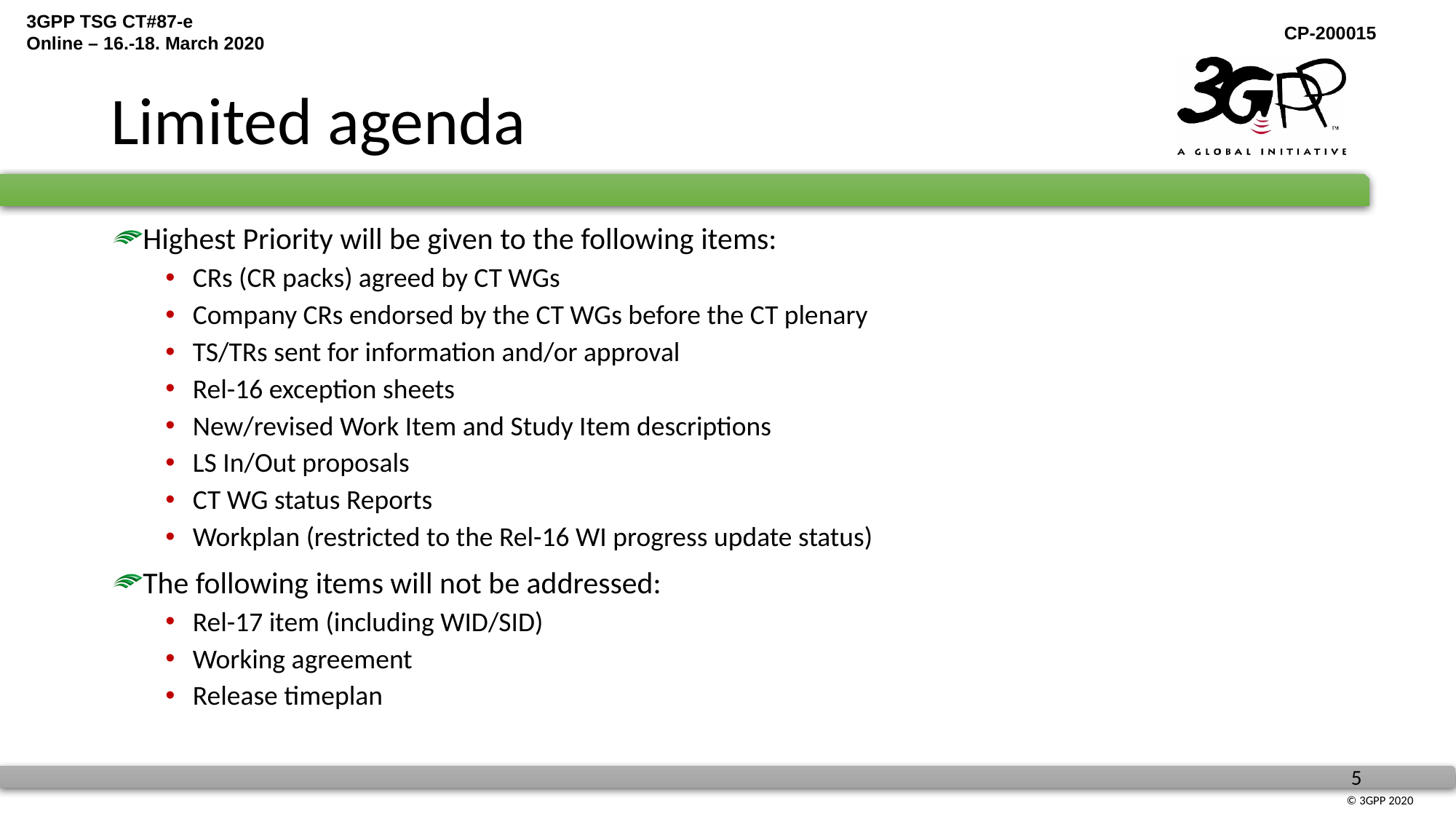

# Limited agenda
Highest Priority will be given to the following items:
CRs (CR packs) agreed by CT WGs
Company CRs endorsed by the CT WGs before the CT plenary
TS/TRs sent for information and/or approval
Rel-16 exception sheets
New/revised Work Item and Study Item descriptions
LS In/Out proposals
CT WG status Reports
Workplan (restricted to the Rel-16 WI progress update status)
The following items will not be addressed:
Rel-17 item (including WID/SID)
Working agreement
Release timeplan